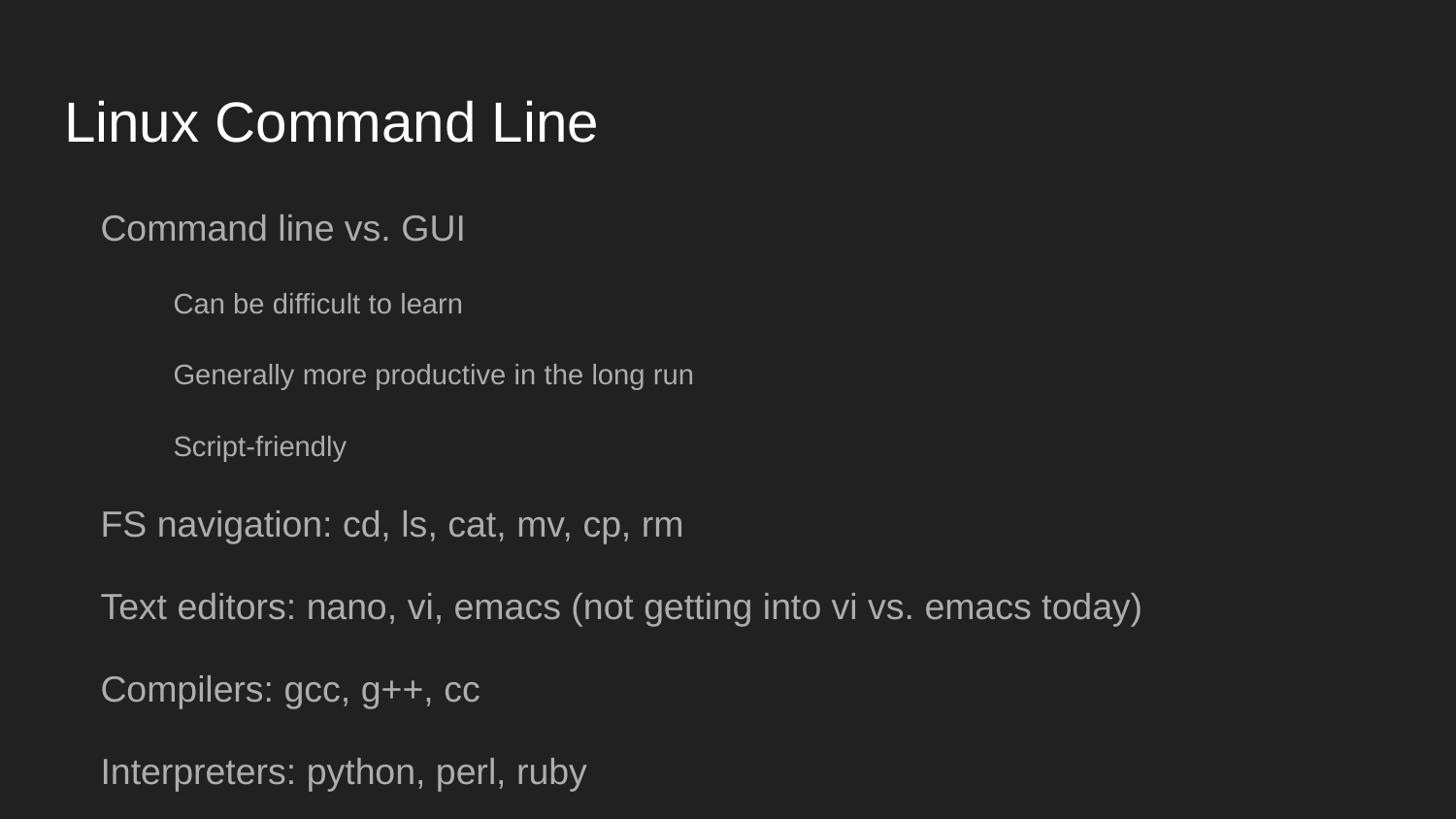

# Linux Command Line
Command line vs. GUI
Can be difficult to learn
Generally more productive in the long run
Script-friendly
FS navigation: cd, ls, cat, mv, cp, rm
Text editors: nano, vi, emacs (not getting into vi vs. emacs today)
Compilers: gcc, g++, cc
Interpreters: python, perl, ruby
Text parsing: grep, cut, sort, uniq
Networking: nc (more on this later), ssh, wget, curl
Miscellaneous: man